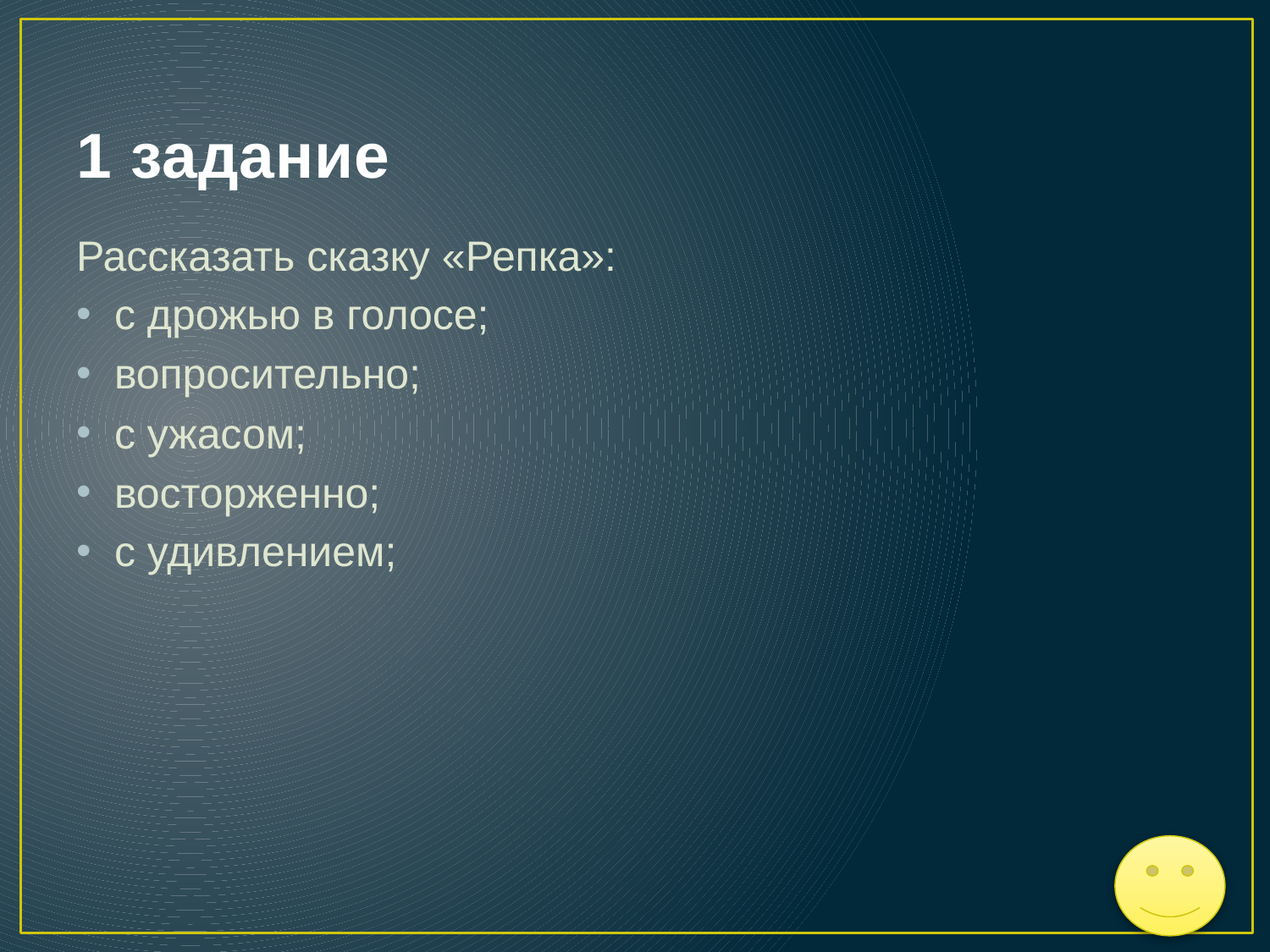

# 1 задание
Рассказать сказку «Репка»:
с дрожью в голосе;
вопросительно;
с ужасом;
восторженно;
с удивлением;